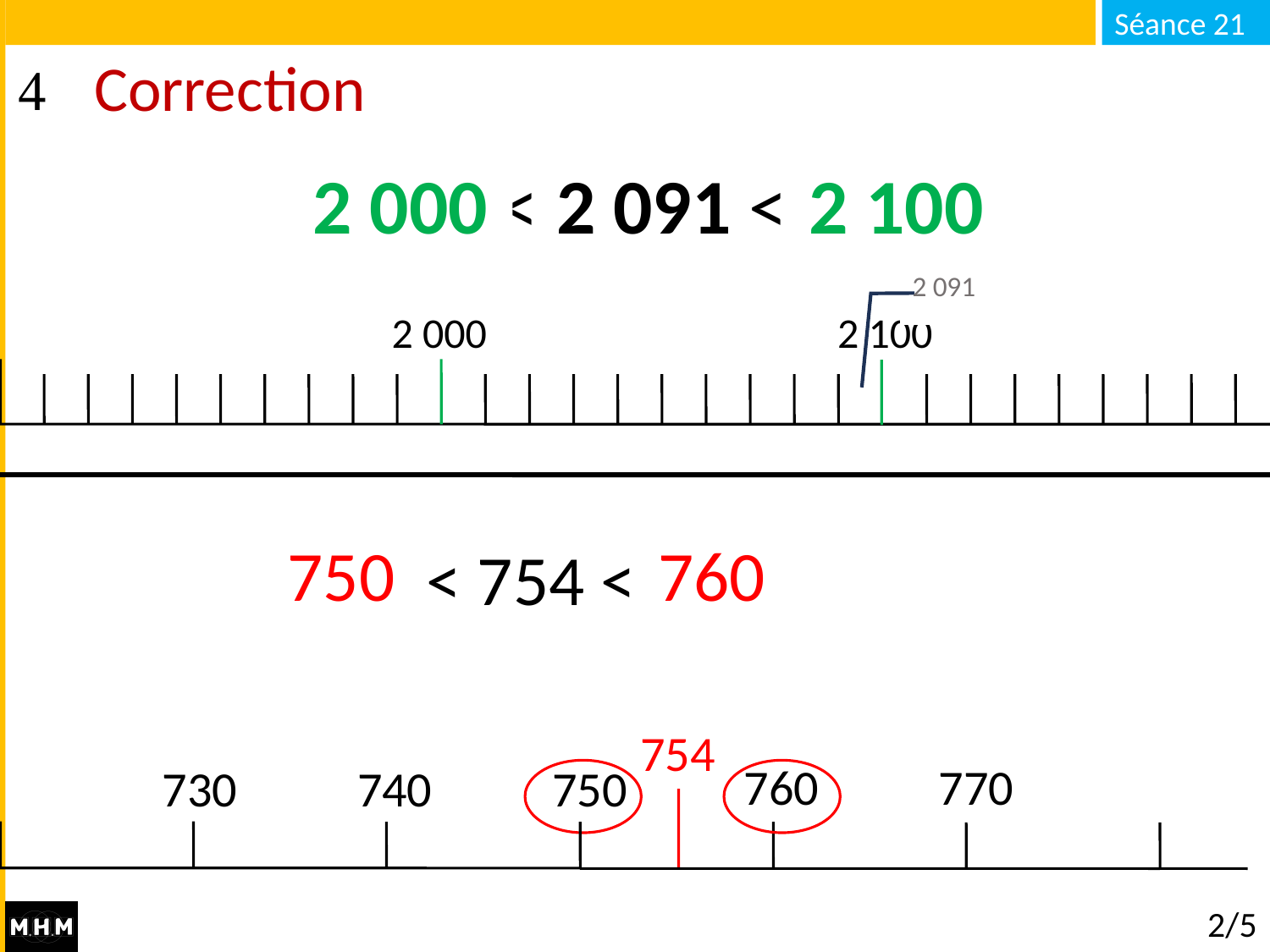

# Correction
2 000
… < 2 091 < …
2 100
2 091
2 000
2 100

750
760
… < 754 < …
754
760
770
730
740
750

2/5